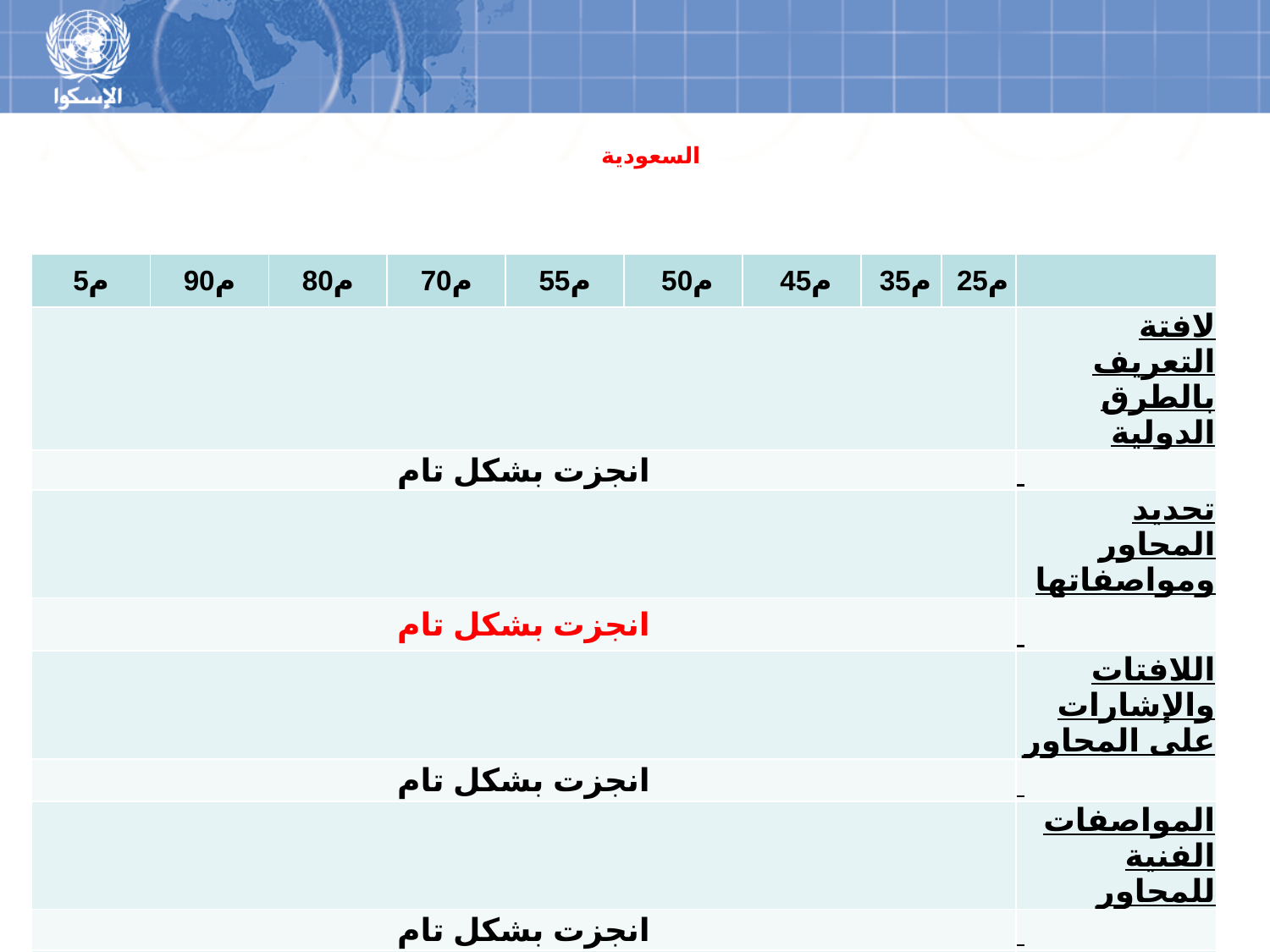

# السعودية
| م5 | م90 | م80 | م70 | م55 | م50 | م45 | م35 | م25 |  |
| --- | --- | --- | --- | --- | --- | --- | --- | --- | --- |
|  |  |  |  |  |  |  |  |  | لافتة التعريف بالطرق الدولية |
| انجزت بشكل تام |  |  |  |  |  |  |  |  |  |
|  |  |  |  |  |  |  |  |  | تحديد المحاور ومواصفاتها |
| انجزت بشكل تام |  |  |  |  |  |  |  |  |  |
|  |  |  |  |  |  |  |  |  | اللافتات والإشارات على المحاور |
| انجزت بشكل تام |  |  |  |  |  |  |  |  |  |
|  |  |  |  |  |  |  |  |  | المواصفات الفنية للمحاور |
| انجزت بشكل تام |  |  |  |  |  |  |  |  |  |
|  |  |  |  |  |  |  |  |  | الحملة الاعلامية |
| انجزت بشكل تام |  |  |  |  |  |  |  |  |  |